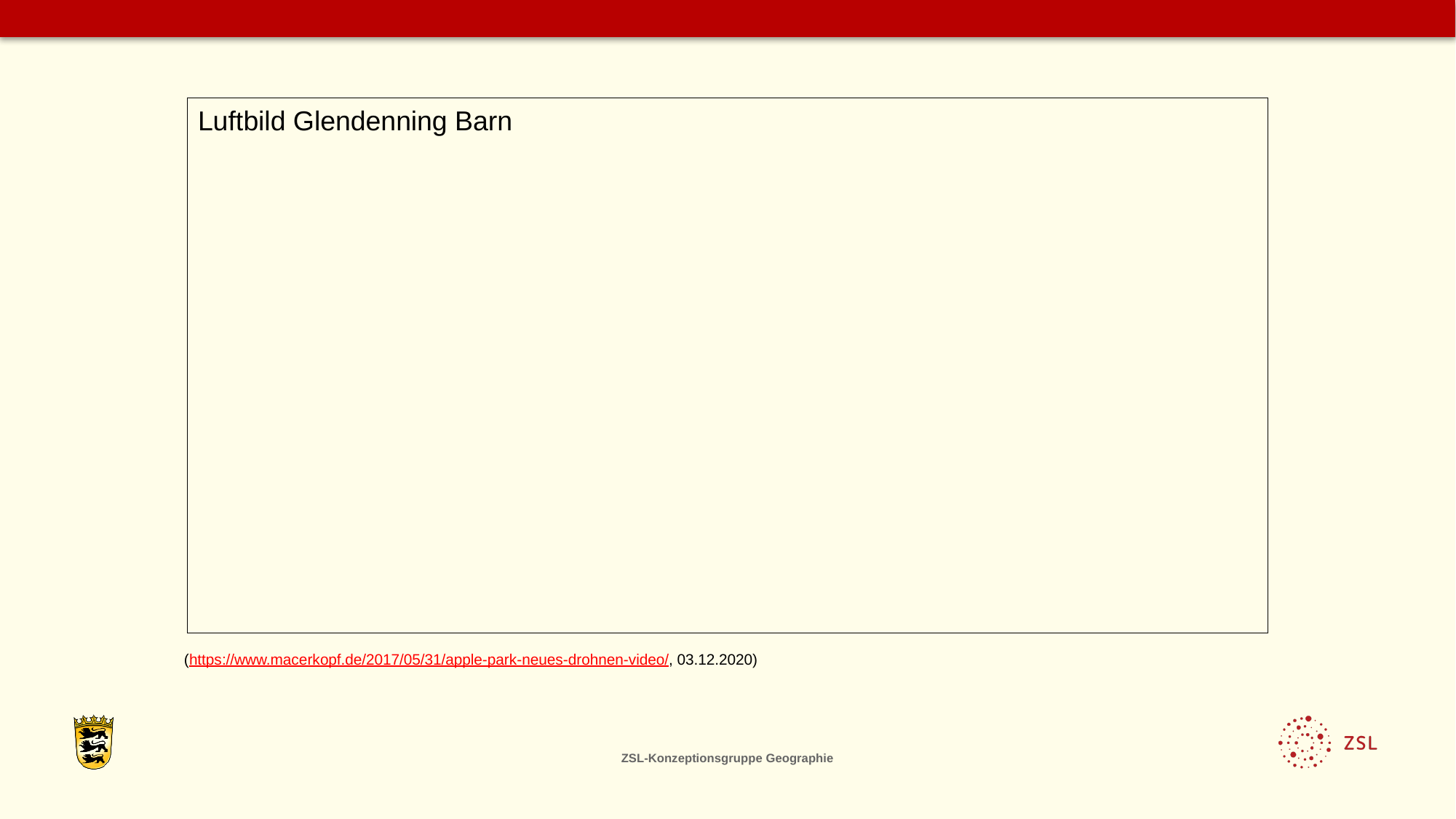

Luftbild Glendenning Barn

(https://www.macerkopf.de/2017/05/31/apple-park-neues-drohnen-video/, 03.12.2020)
ZSL-Konzeptionsgruppe Geographie